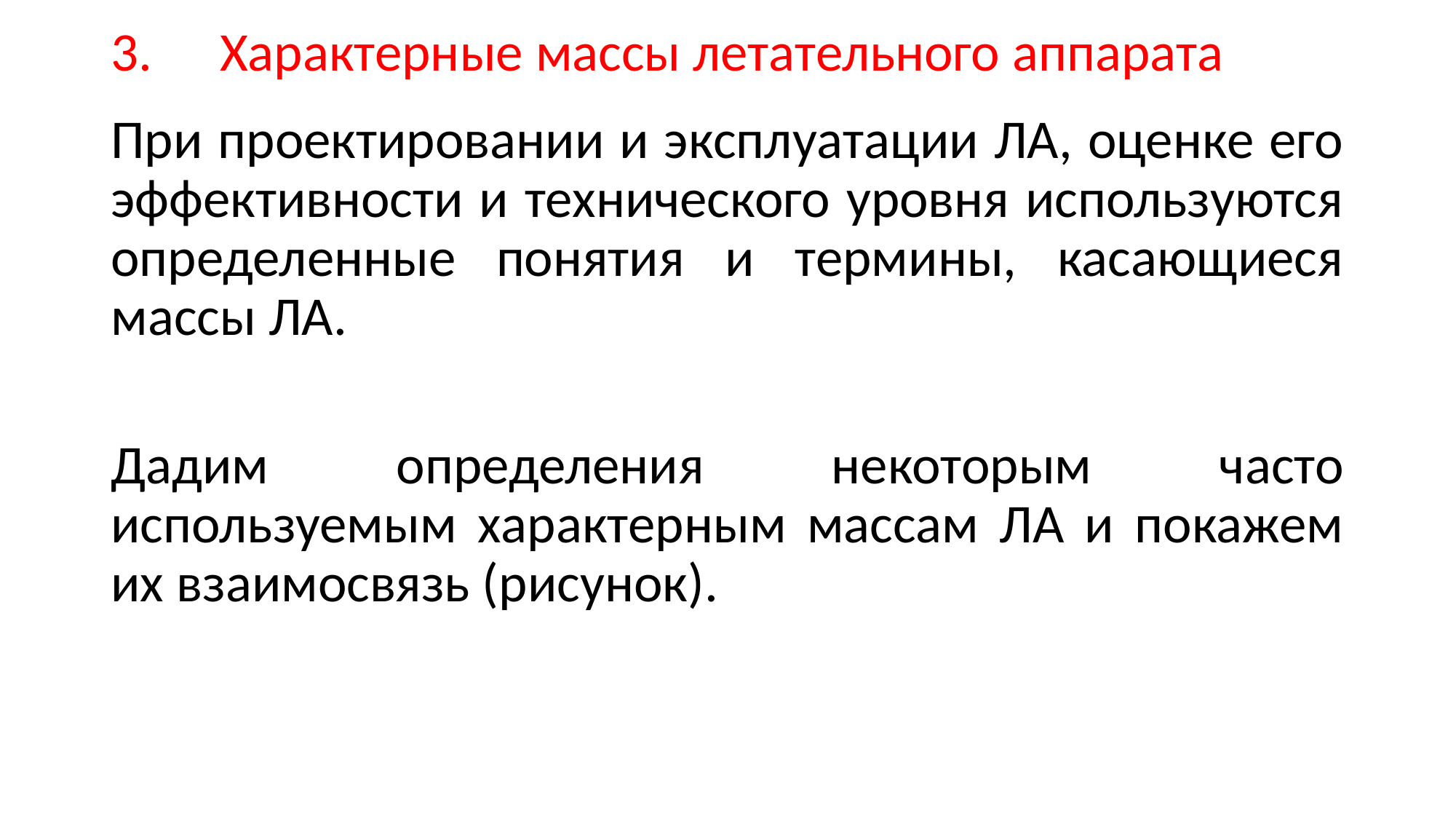

# 3.	Характерные массы летательного аппарата
При проектировании и эксплуатации ЛА, оценке его эффективности и технического уровня используются определенные понятия и термины, касающиеся массы ЛА.

Дадим определения некоторым часто используемым характерным массам ЛА и покажем их взаимосвязь (рисунок).